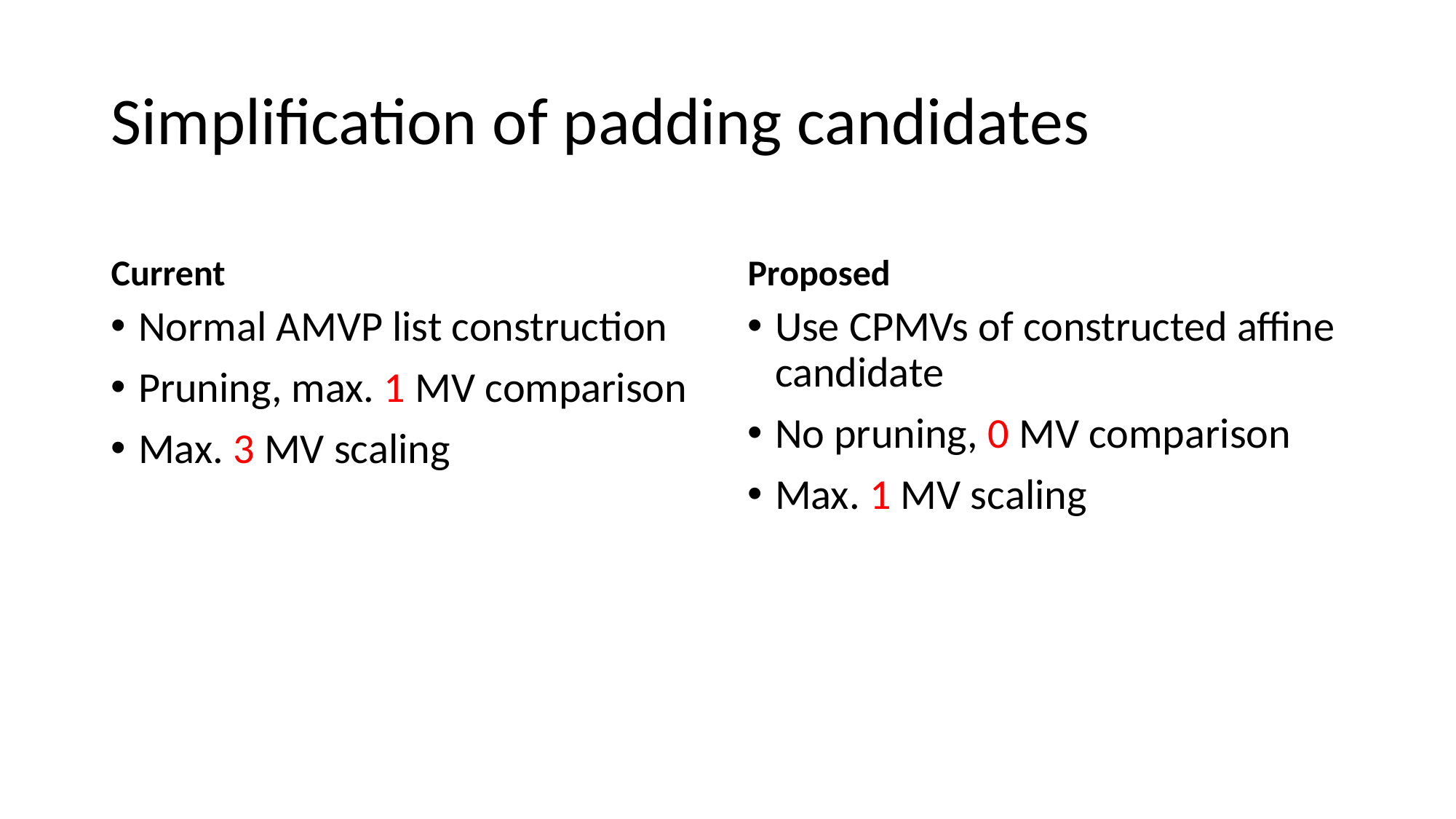

# Simplification of padding candidates
Current
Proposed
Normal AMVP list construction
Pruning, max. 1 MV comparison
Max. 3 MV scaling
Use CPMVs of constructed affine candidate
No pruning, 0 MV comparison
Max. 1 MV scaling